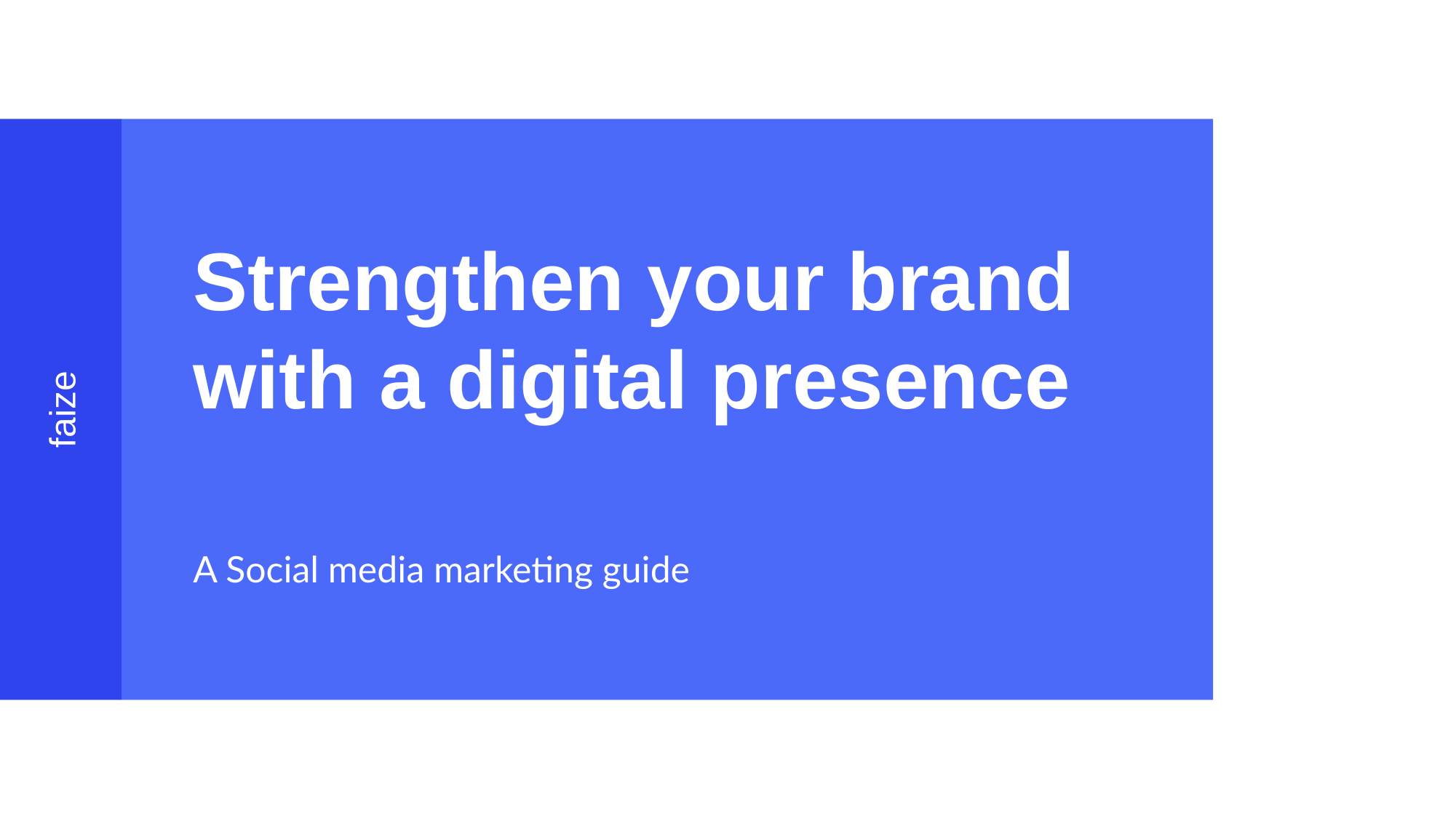

Strengthen your brand with a digital presence
faize
A Social media marketing guide